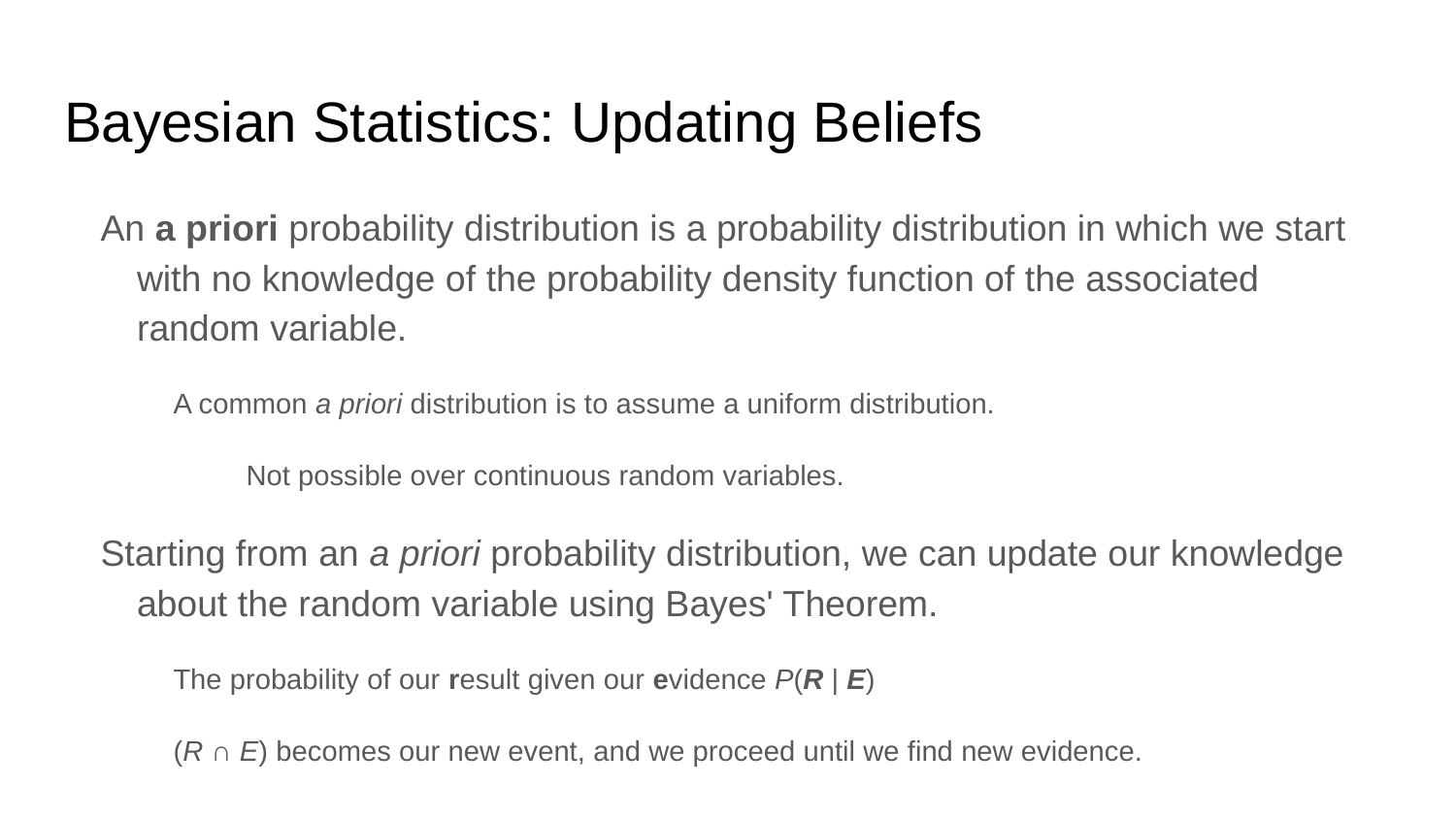

# Bayesian Statistics: Updating Beliefs
An a priori probability distribution is a probability distribution in which we start with no knowledge of the probability density function of the associated random variable.
A common a priori distribution is to assume a uniform distribution.
Not possible over continuous random variables.
Starting from an a priori probability distribution, we can update our knowledge about the random variable using Bayes' Theorem.
The probability of our result given our evidence P(R | E)
(R ∩ E) becomes our new event, and we proceed until we find new evidence.